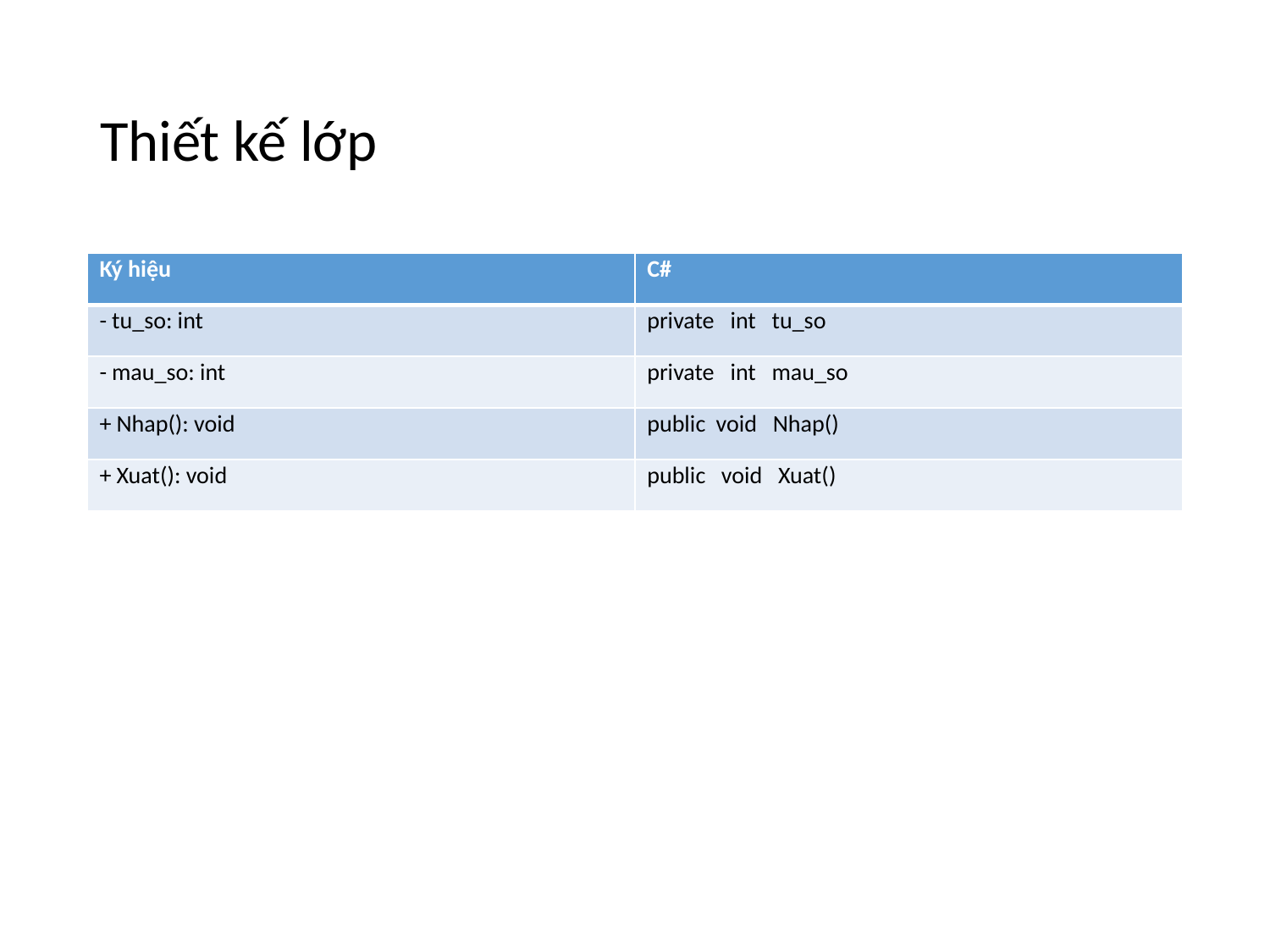

# Thiết kế lớp
| Ký hiệu | C# |
| --- | --- |
| - tu\_so: int | private int tu\_so |
| - mau\_so: int | private int mau\_so |
| + Nhap(): void | public void Nhap() |
| + Xuat(): void | public void Xuat() |